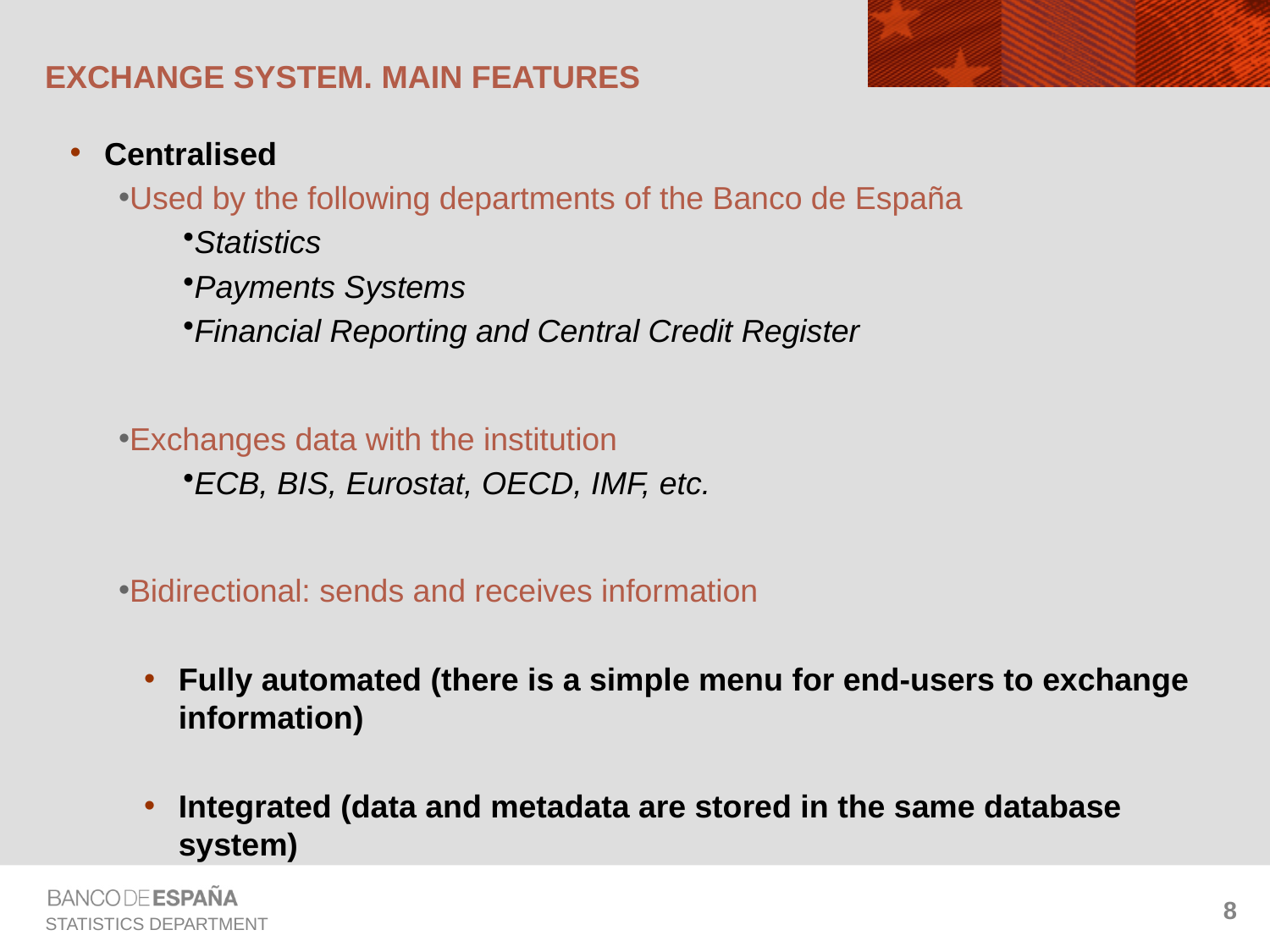

# EXCHANGE SYSTEM. MAIN FEATURES
Centralised
Used by the following departments of the Banco de España
Statistics
Payments Systems
Financial Reporting and Central Credit Register

Exchanges data with the institution
ECB, BIS, Eurostat, OECD, IMF, etc.

Bidirectional: sends and receives information

Fully automated (there is a simple menu for end-users to exchange information)

Integrated (data and metadata are stored in the same database system)
8